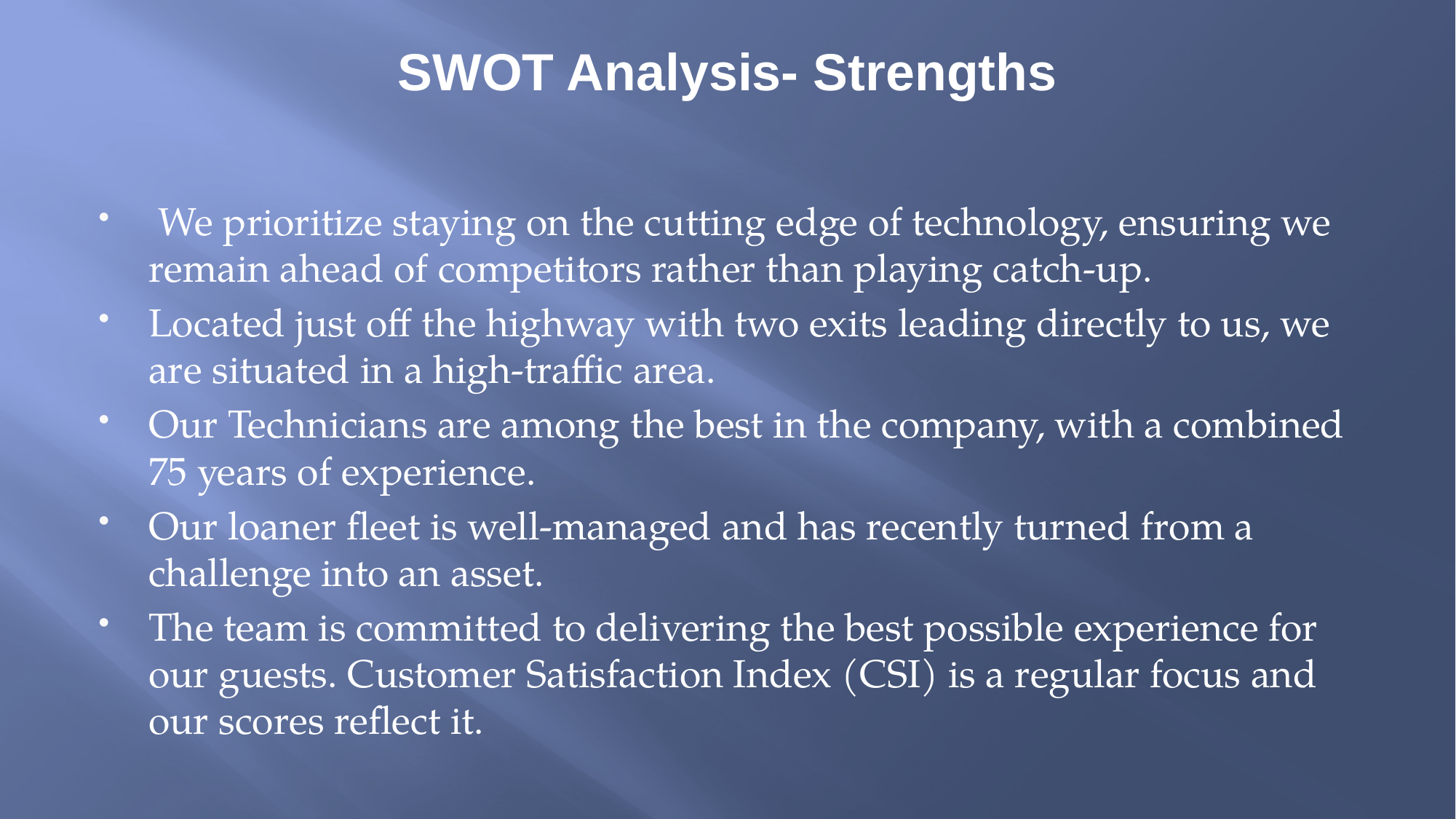

# SWOT Analysis- Strengths
 We prioritize staying on the cutting edge of technology, ensuring we remain ahead of competitors rather than playing catch-up.
Located just off the highway with two exits leading directly to us, we are situated in a high-traffic area.
Our Technicians are among the best in the company, with a combined 75 years of experience.
Our loaner fleet is well-managed and has recently turned from a challenge into an asset.
The team is committed to delivering the best possible experience for our guests. Customer Satisfaction Index (CSI) is a regular focus and our scores reflect it.